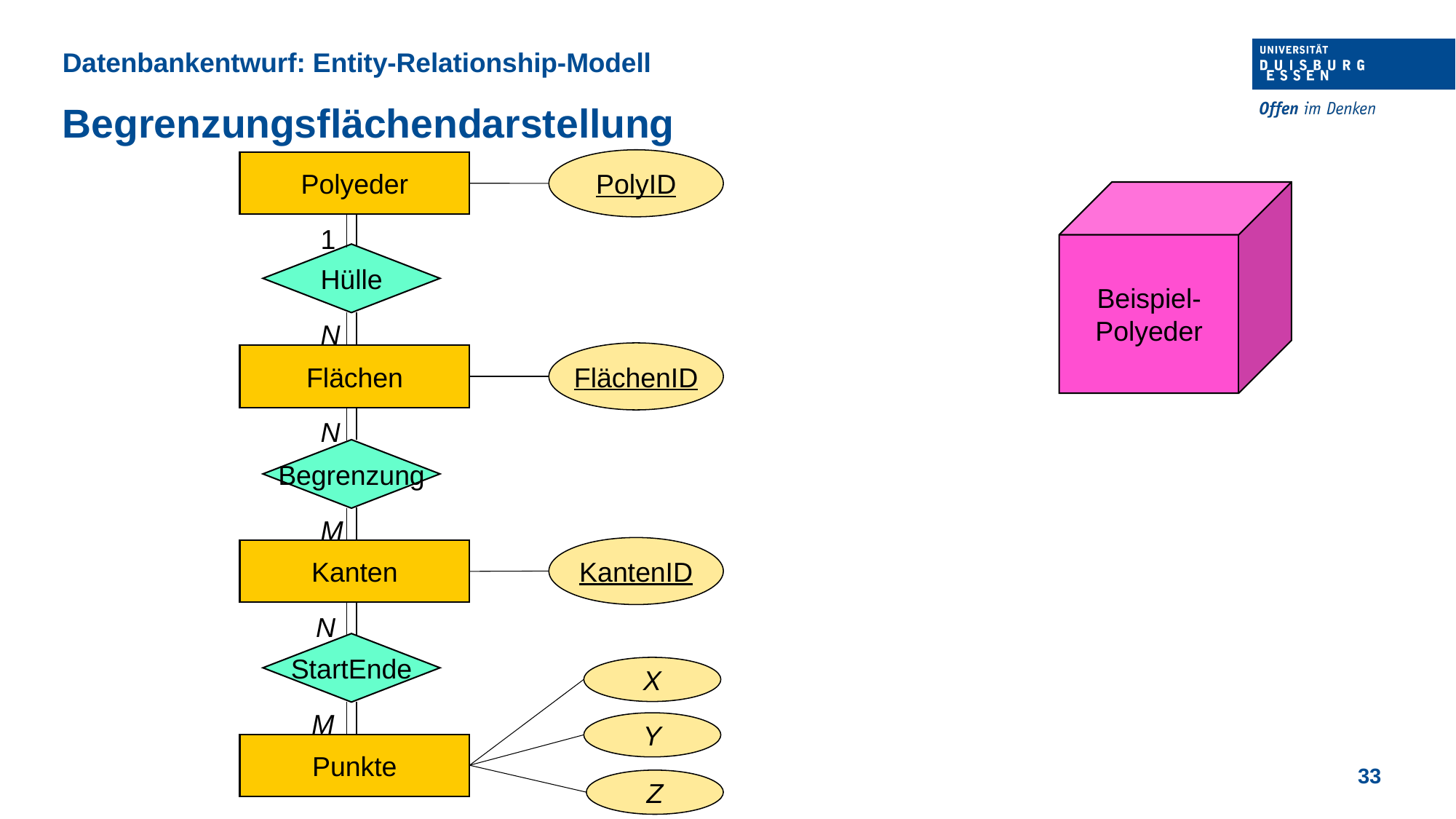

Datenbankentwurf: Entity-Relationship-Modell

Begrenzungsflächendarstellung
PolyID
Polyeder
Beispiel-
Polyeder
1
Hülle
N
FlächenID
Flächen
N
Begrenzung
M
KantenID
Kanten
N
StartEnde
X
M
Y
Punkte
33
Z